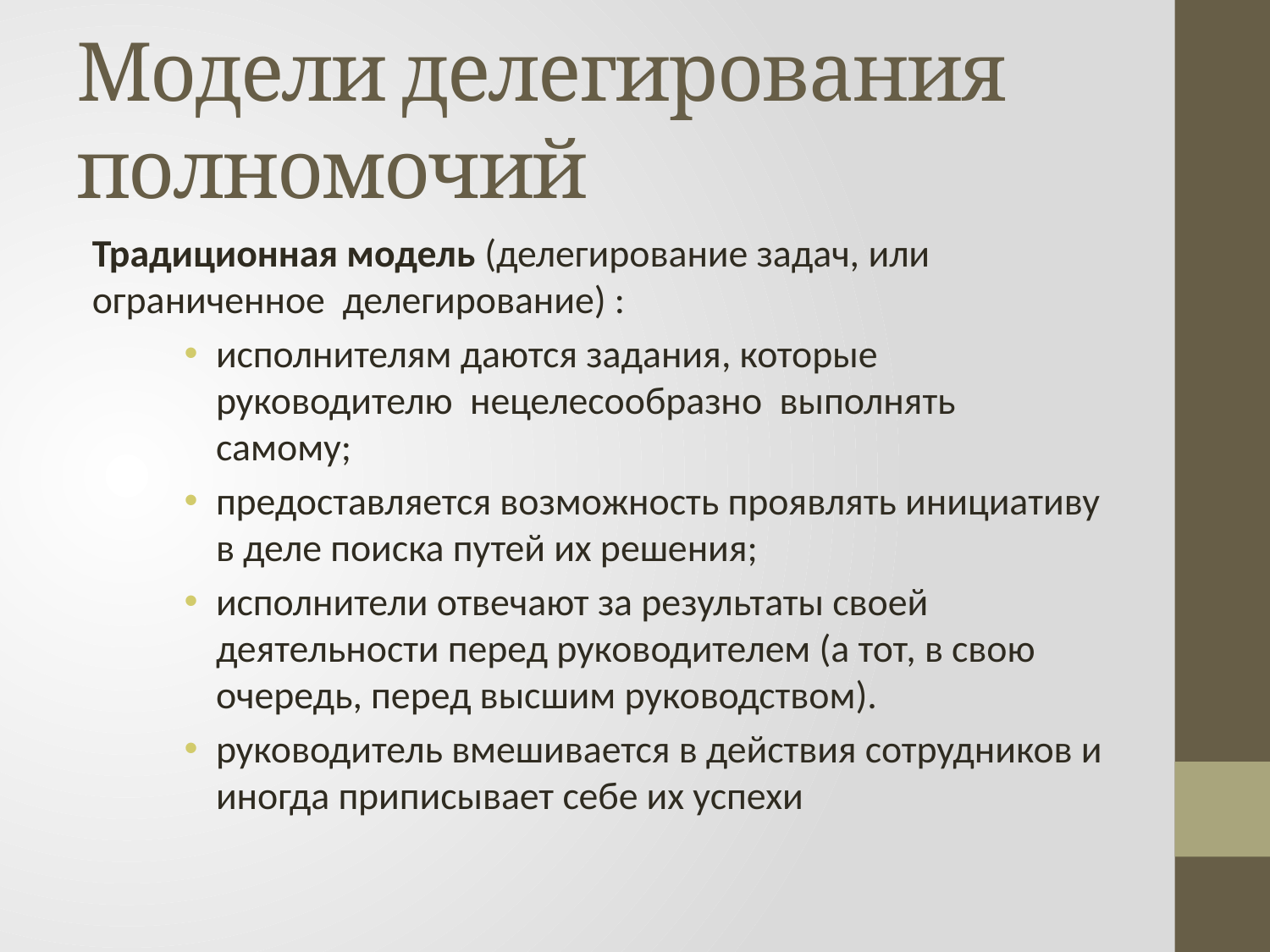

# Модели делегирования полномочий
Традиционная модель (делегирование задач, или  ограниченное  делегирование) :
исполнителям даются задания, которые руководителю  нецелесообразно  выполнять  самому;
предоставляется возможность проявлять инициативу в деле поиска путей их решения;
исполнители отвечают за результаты своей деятельности перед руководителем (а тот, в свою очередь, перед высшим руководством).
руководитель вмешивается в действия сотрудников и иногда приписывает себе их успехи